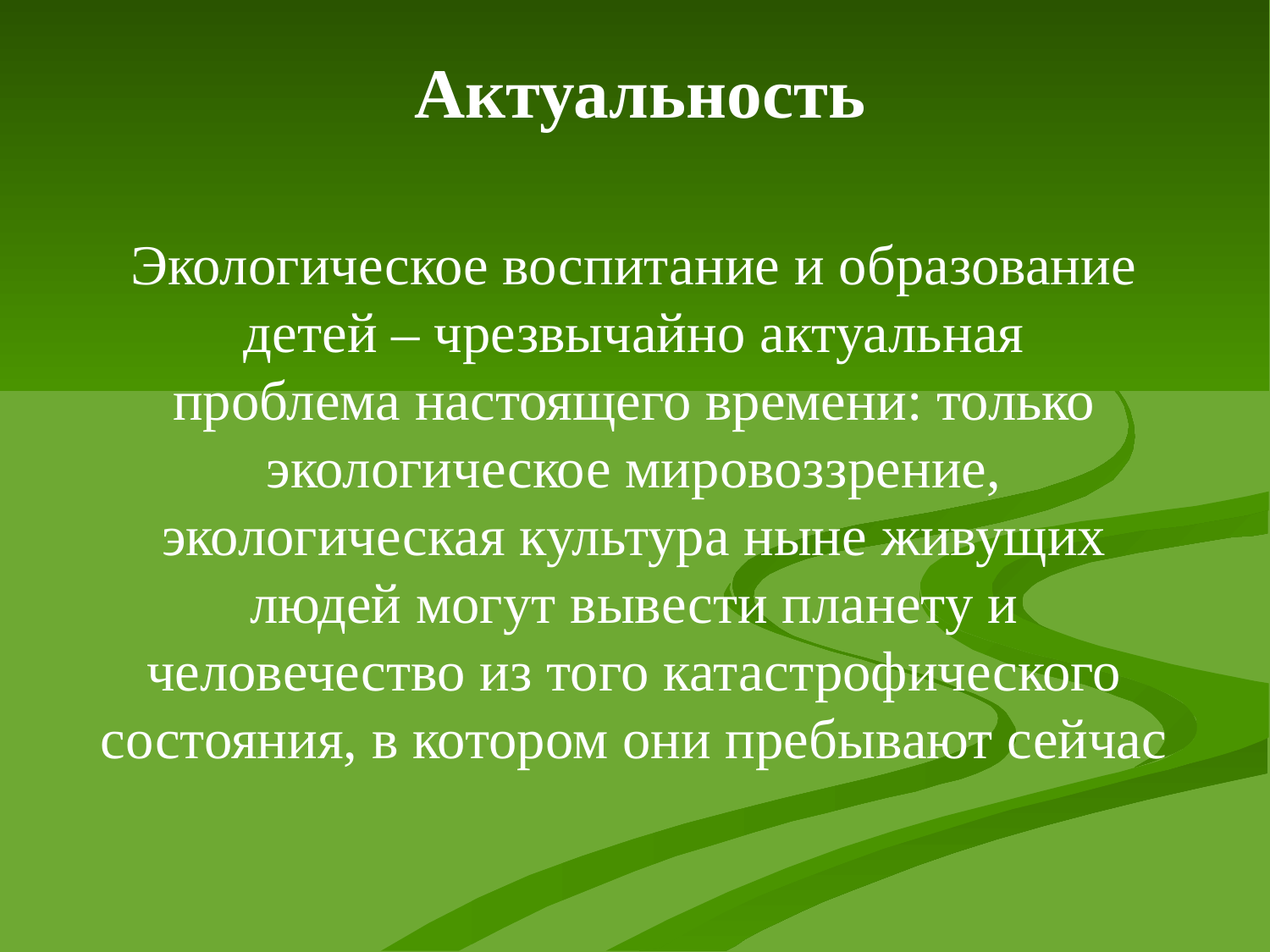

Актуальность

# Экологическое воспитание и образование детей – чрезвычайно актуальная проблема настоящего времени: только экологическое мировоззрение, экологическая культура ныне живущих людей могут вывести планету и человечество из того катастрофического состояния, в котором они пребывают сейчас